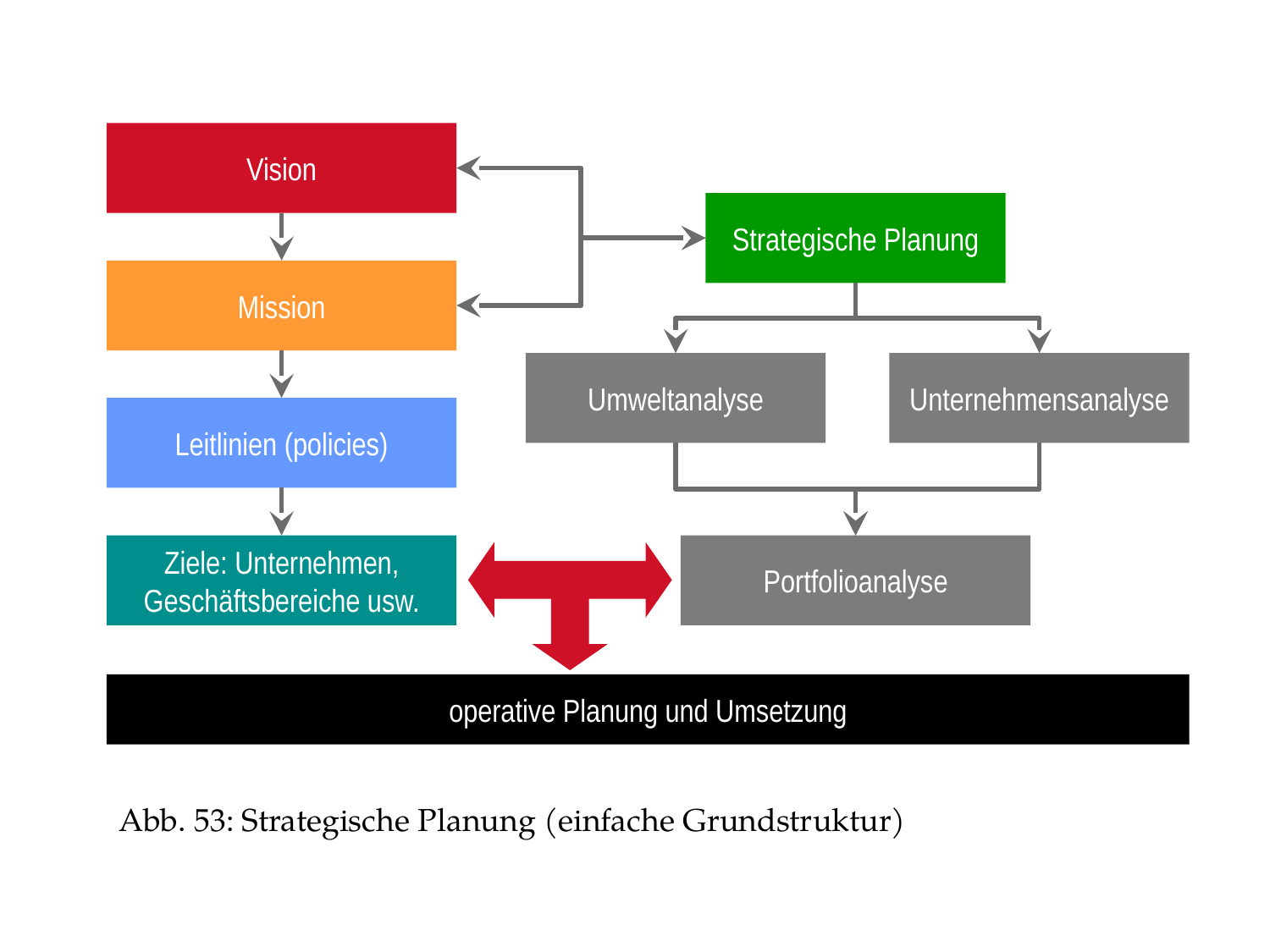

Vision
Strategische Planung
Mission
Umweltanalyse
Unternehmensanalyse
Leitlinien (policies)
Ziele: Unternehmen, Geschäftsbereiche usw.
Portfolioanalyse

operative Planung und Umsetzung
Abb. 53: Strategische Planung (einfache Grundstruktur)